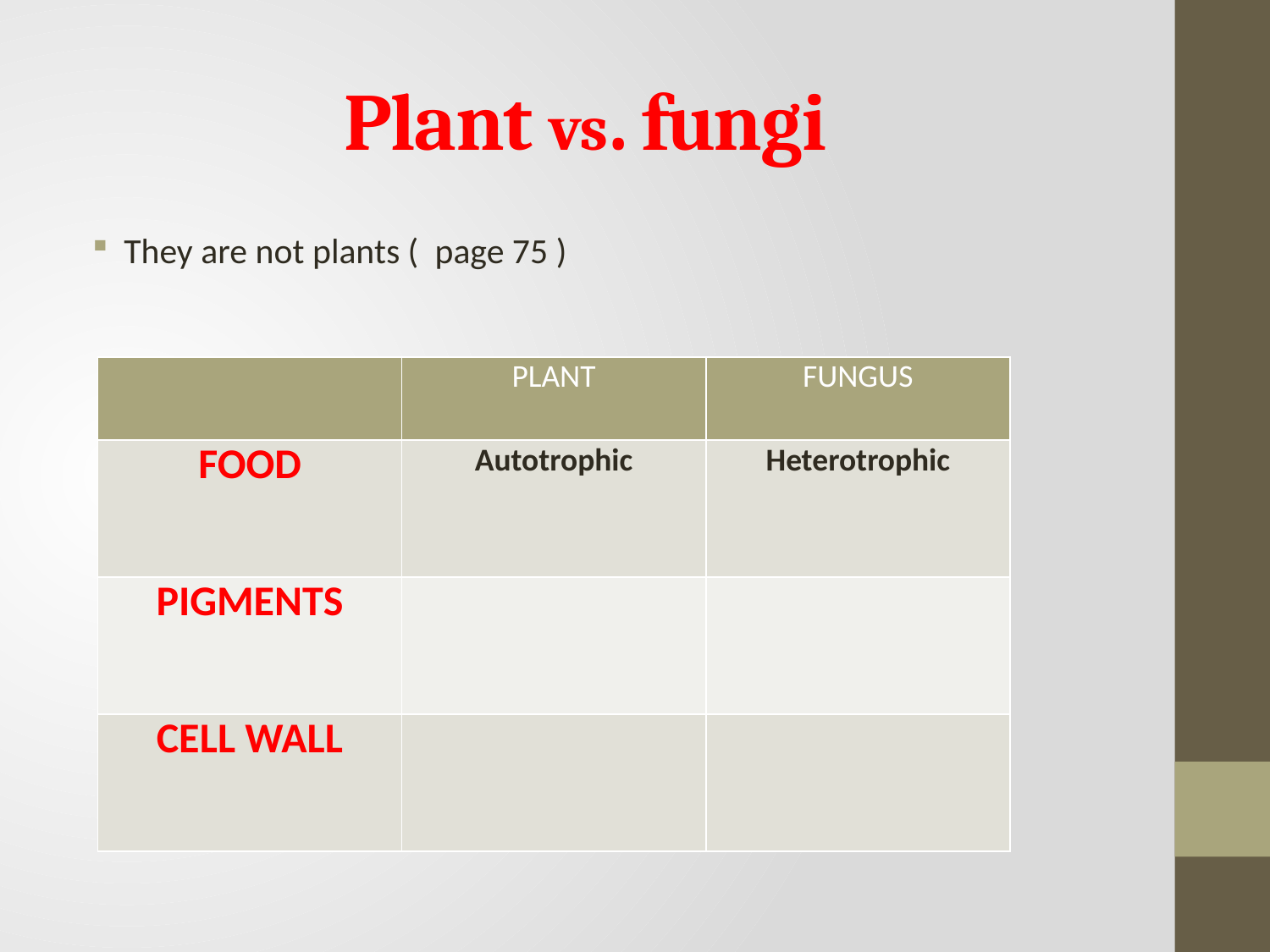

# Plant vs. fungi
They are not plants (  page 75 )
|  | PLANT | FUNGUS |
| --- | --- | --- |
| FOOD | Autotrophic | Heterotrophic |
| PIGMENTS |  |  |
| CELL WALL |  |  |